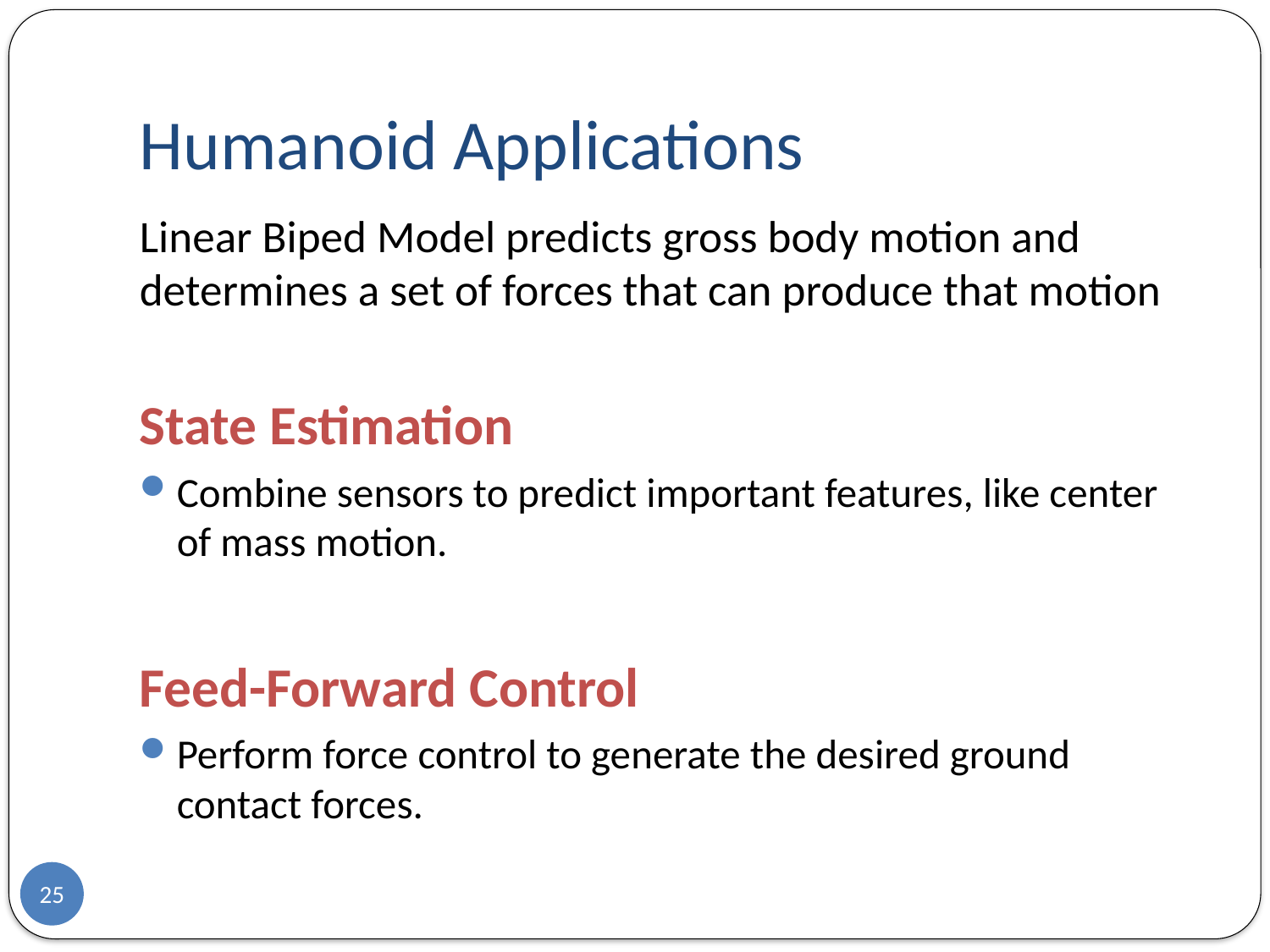

# Humanoid Applications
Linear Biped Model predicts gross body motion and determines a set of forces that can produce that motion

State Estimation
Combine sensors to predict important features, like center of mass motion.

Feed-Forward Control
Perform force control to generate the desired ground contact forces.
25